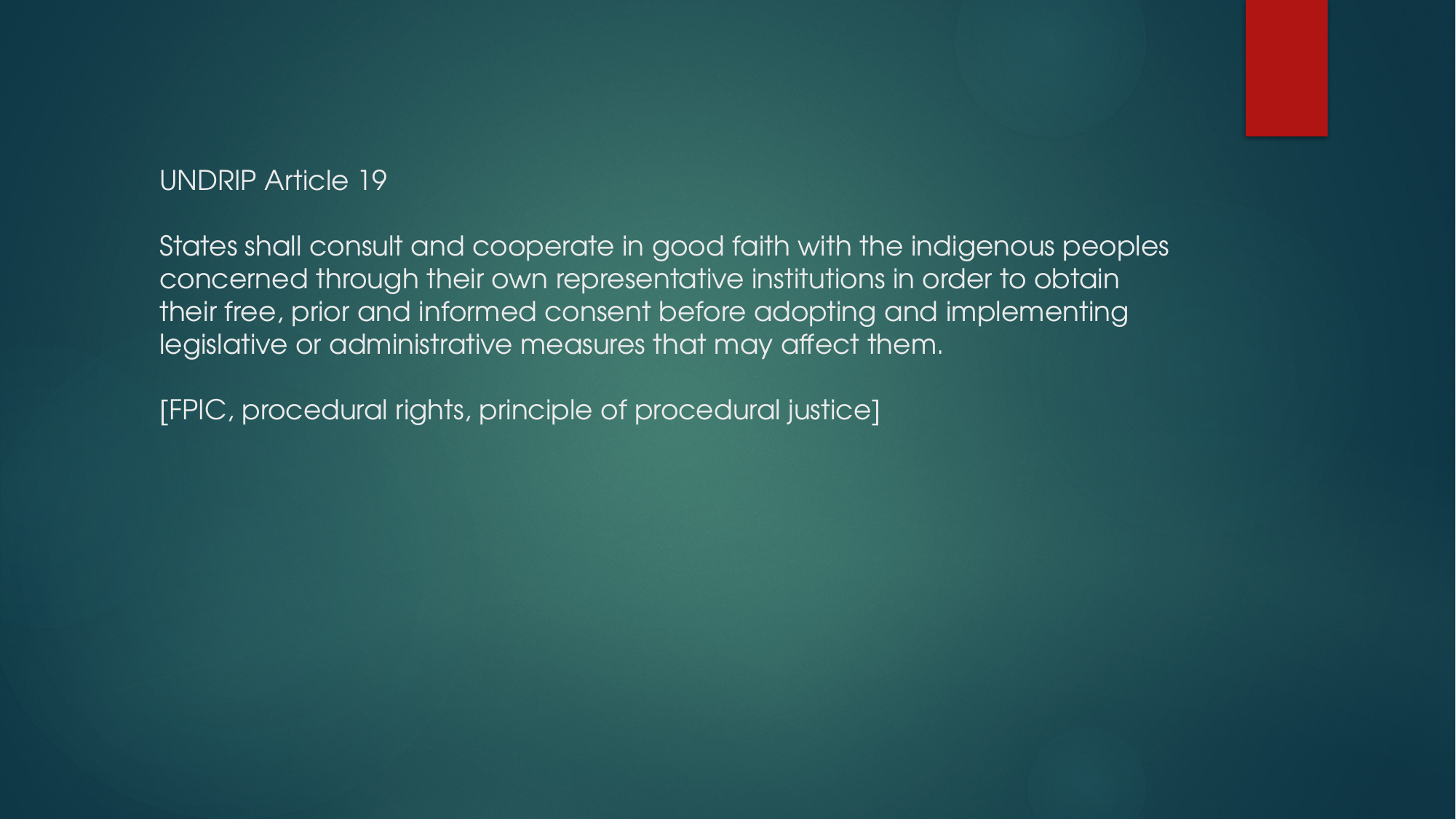

# UNDRIP Article 19 States shall consult and cooperate in good faith with the indigenous peoples concerned through their own representative institutions in order to obtain their free, prior and informed consent before adopting and implementing legislative or administrative measures that may affect them. [FPIC, procedural rights, principle of procedural justice]